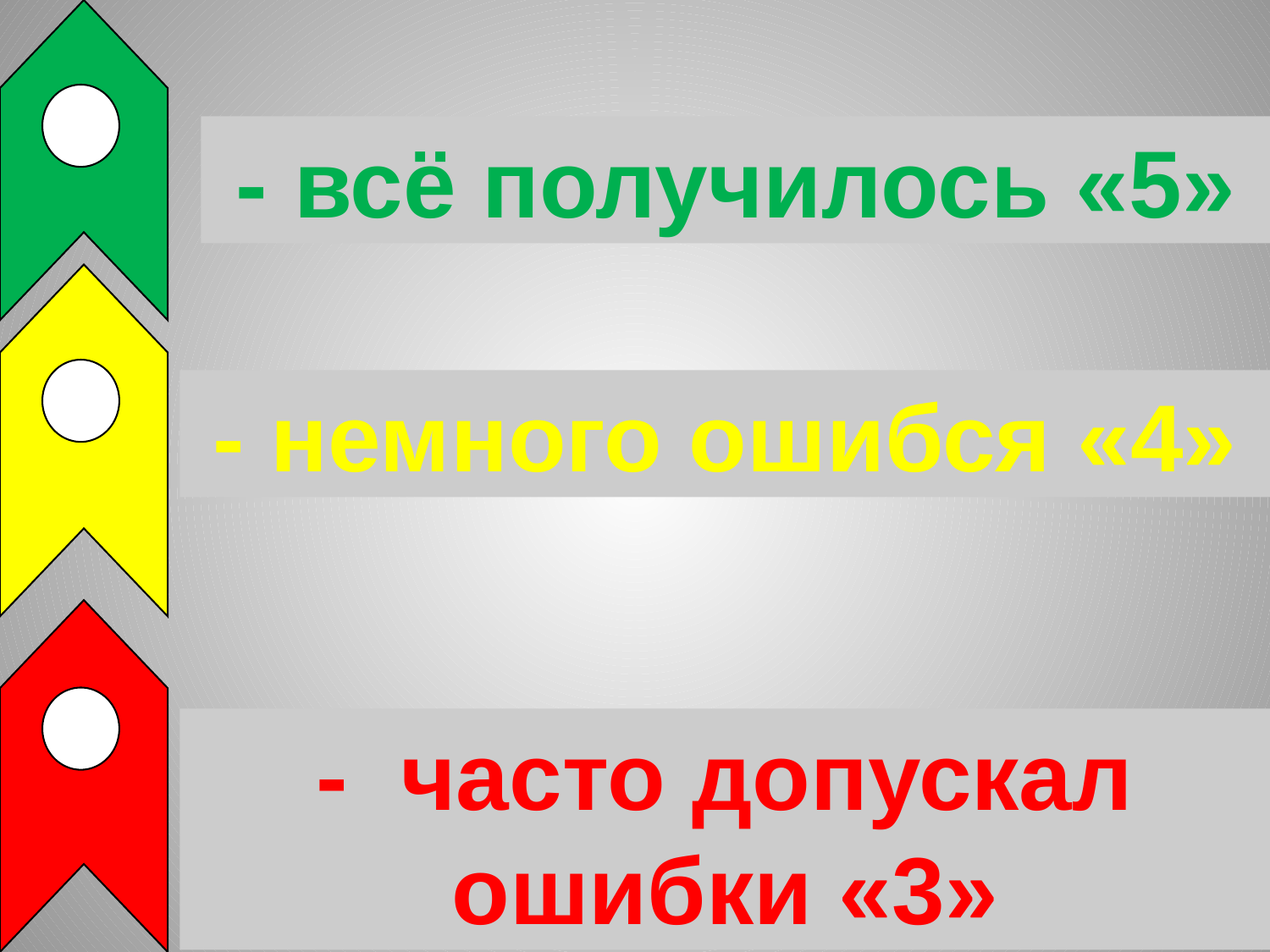

- всё получилось «5»

- немного ошибся «4»

-  часто допускал ошибки «3»